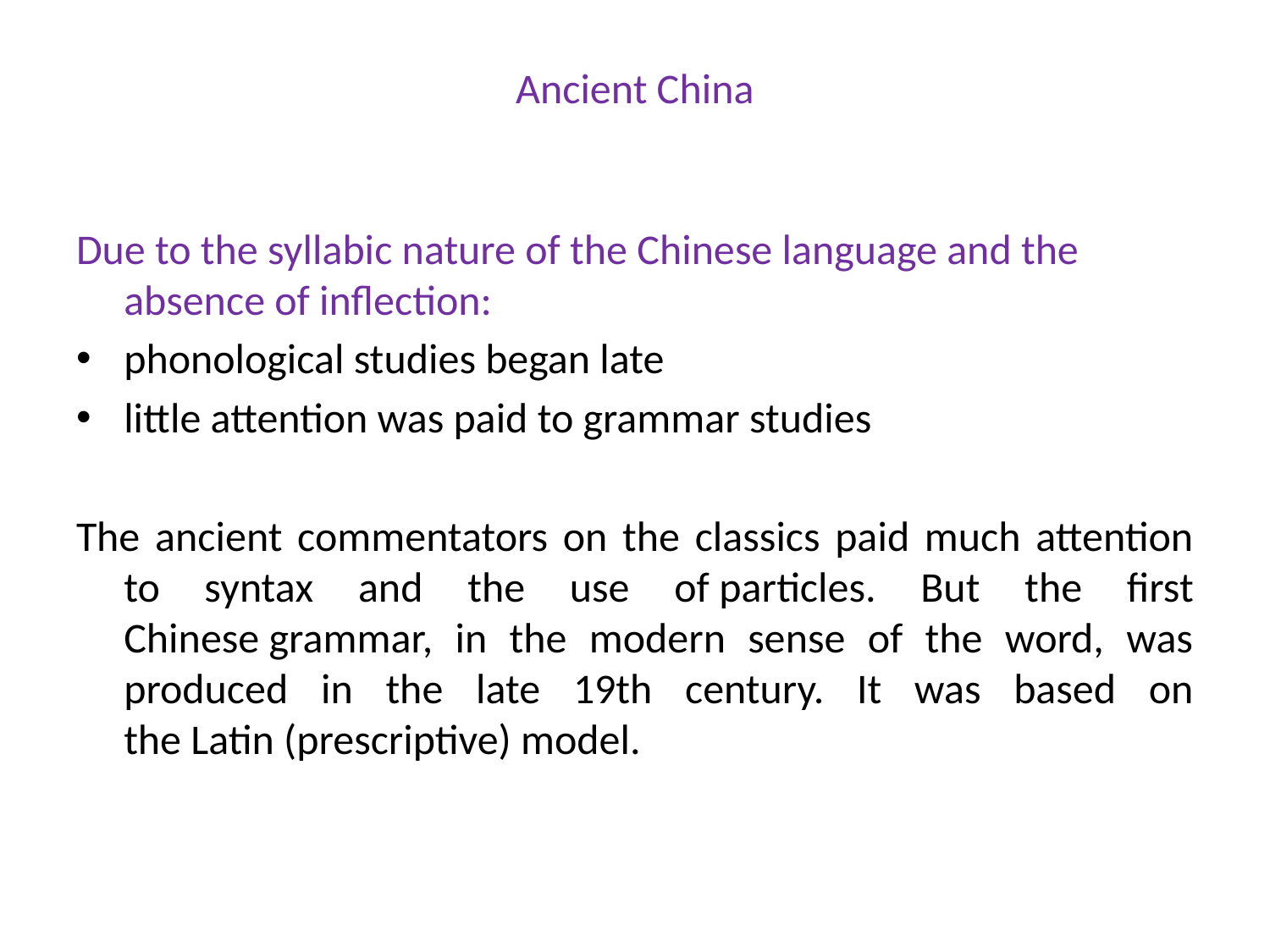

# Ancient China

Due to the syllabic nature of the Chinese language and the absence of inflection:
phonological studies began late
little attention was paid to grammar studies

The ancient commentators on the classics paid much attention to syntax and the use of particles. But the first Chinese grammar, in the modern sense of the word, was produced in the late 19th century. It was based on the Latin (prescriptive) model.